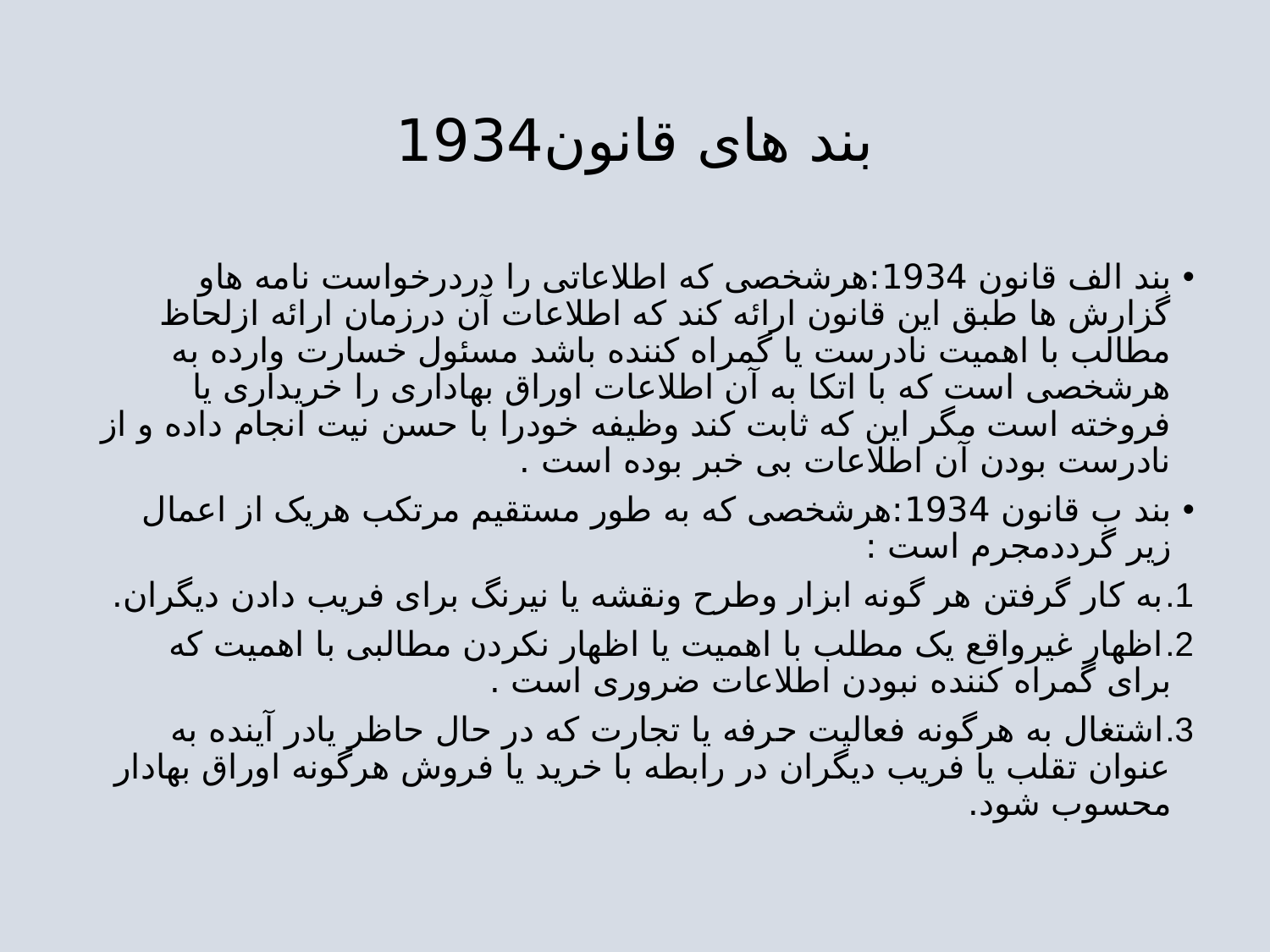

# بند های قانون1934
بند الف قانون 1934:هرشخصی که اطلاعاتی را دردرخواست نامه هاو گزارش ها طبق این قانون ارائه کند که اطلاعات آن درزمان ارائه ازلحاظ مطالب با اهمیت نادرست یا گمراه کننده باشد مسئول خسارت وارده به هرشخصی است که با اتکا به آن اطلاعات اوراق بهاداری را خریداری یا فروخته است مگر این که ثابت کند وظیفه خودرا با حسن نیت انجام داده و از نادرست بودن آن اطلاعات بی خبر بوده است .
بند ب قانون 1934:هرشخصی که به طور مستقیم مرتکب هریک از اعمال زیر گرددمجرم است :
به کار گرفتن هر گونه ابزار وطرح ونقشه یا نیرنگ برای فریب دادن دیگران.
اظهار غیرواقع یک مطلب با اهمیت یا اظهار نکردن مطالبی با اهمیت که برای گمراه کننده نبودن اطلاعات ضروری است .
اشتغال به هرگونه فعالیت حرفه یا تجارت که در حال حاظر یادر آینده به عنوان تقلب یا فریب دیگران در رابطه با خرید یا فروش هرگونه اوراق بهادار محسوب شود.